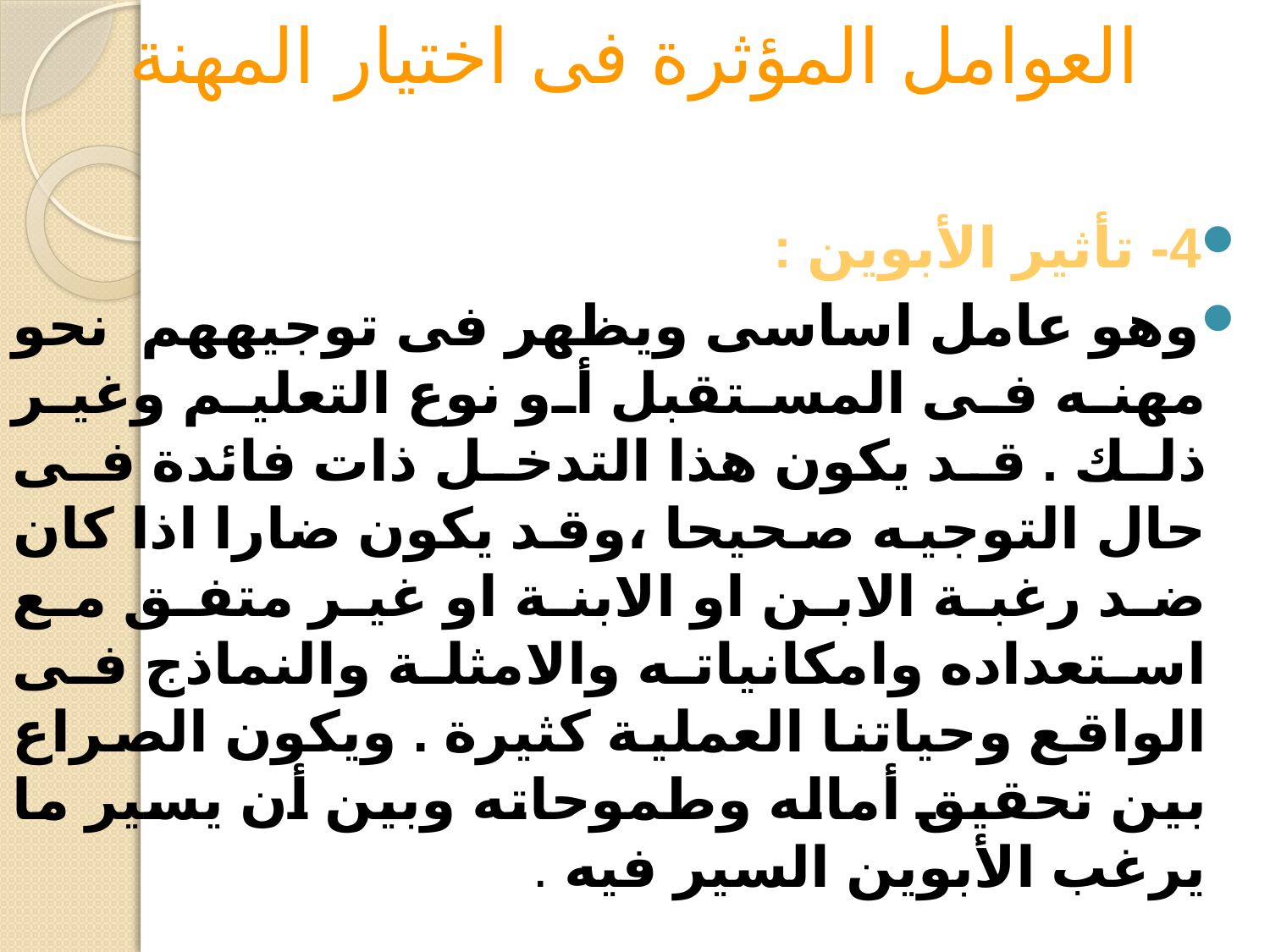

# العوامل المؤثرة فى اختيار المهنة

4- تأثير الأبوين :
وهو عامل اساسى ويظهر فى توجيههم  نحو مهنه فى المستقبل أو نوع التعليم وغير ذلك . قد يكون هذا التدخل ذات فائدة فى حال التوجيه صحيحا ،وقد يكون ضارا اذا كان ضد رغبة الابن او الابنة او غير متفق مع استعداده وامكانياته والامثلة والنماذج فى الواقع وحياتنا العملية كثيرة . ويكون الصراع بين تحقيق أماله وطموحاته وبين أن يسير ما يرغب الأبوين السير فيه .